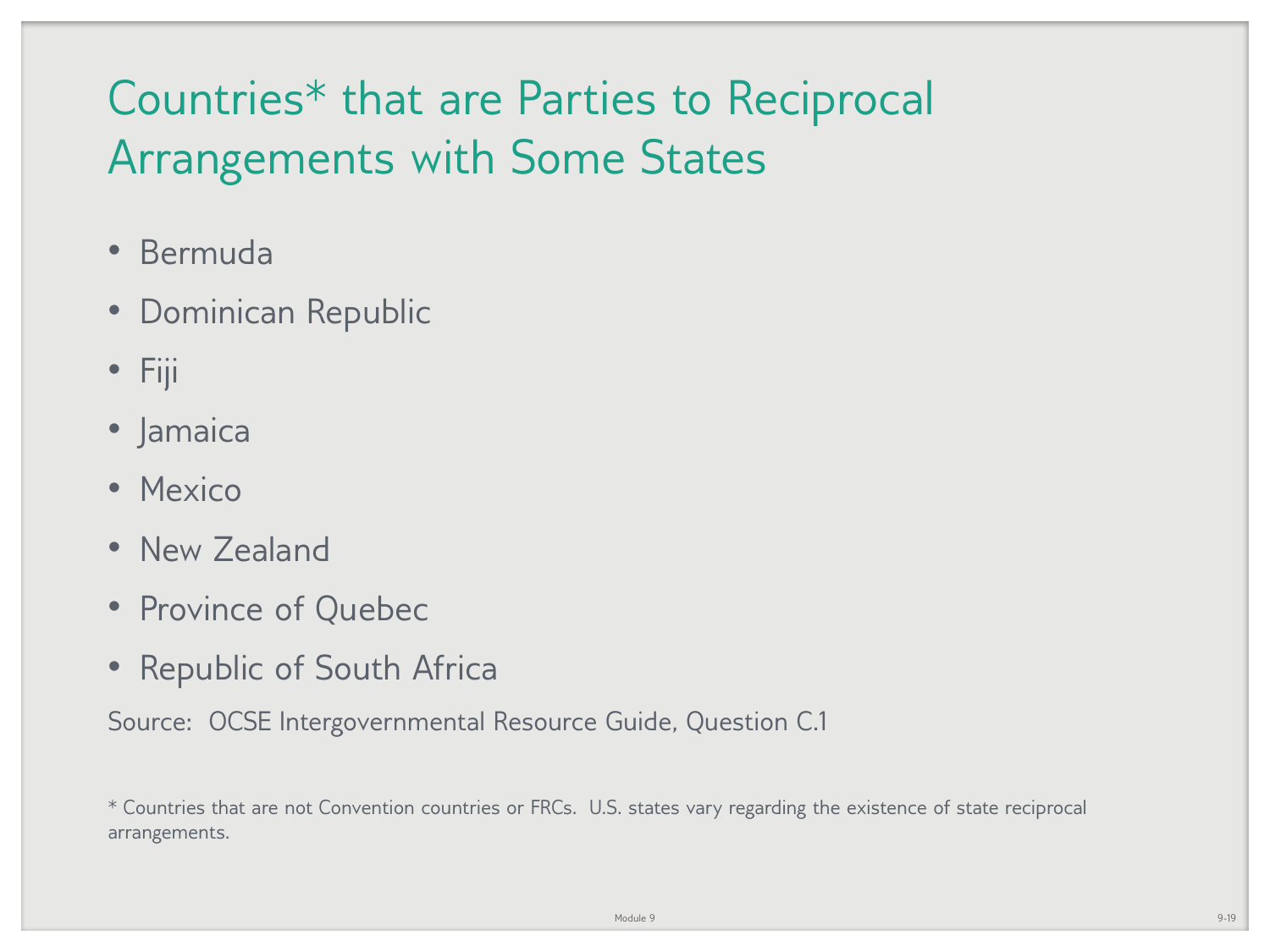

# Countries* that are Parties to Reciprocal Arrangements with Some States
Bermuda
Dominican Republic
Fiji
Jamaica
Mexico
New Zealand
Province of Quebec
Republic of South Africa
Source:  OCSE Intergovernmental Resource Guide, Question C.1

* Countries that are not Convention countries or FRCs.  U.S. states vary regarding the existence of state reciprocal arrangements.

Module 9
9-19